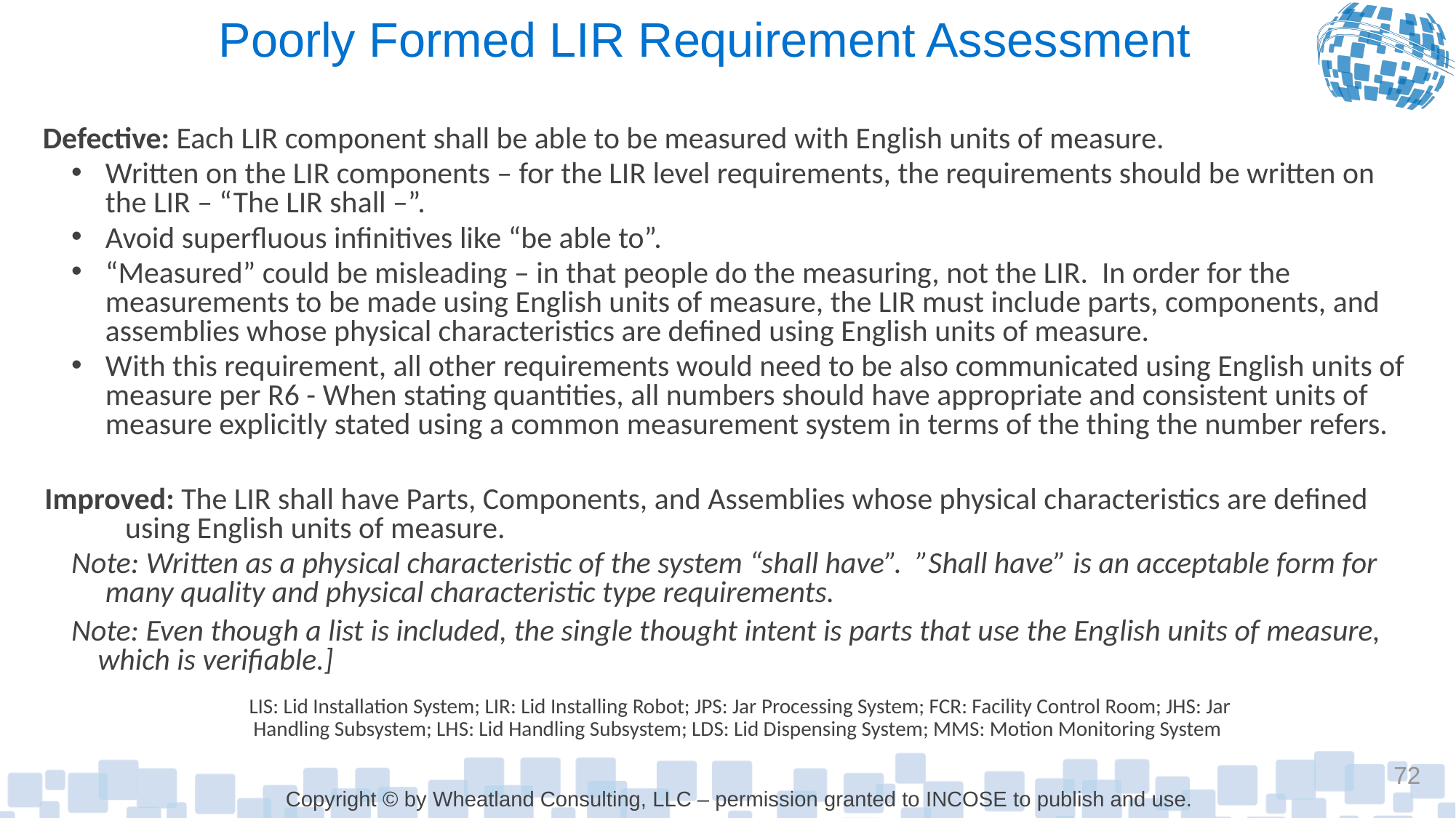

# Poorly Formed LIR Requirement Assessment
Defective: Each LIR component shall be able to be measured with English units of measure.
Written on the LIR components – for the LIR level requirements, the requirements should be written on the LIR – “The LIR shall –”.
Avoid superfluous infinitives like “be able to”.
“Measured” could be misleading – in that people do the measuring, not the LIR.  In order for the measurements to be made using English units of measure, the LIR must include parts, components, and assemblies whose physical characteristics are defined using English units of measure.
With this requirement, all other requirements would need to be also communicated using English units of measure per R6 - When stating quantities, all numbers should have appropriate and consistent units of measure explicitly stated using a common measurement system in terms of the thing the number refers.

Improved: The LIR shall have Parts, Components, and Assemblies whose physical characteristics are defined using English units of measure.
Note: Written as a physical characteristic of the system “shall have”.  ”Shall have” is an acceptable form for many quality and physical characteristic type requirements.
Note: Even though a list is included, the single thought intent is parts that use the English units of measure, which is verifiable.]

LIS: Lid Installation System; LIR: Lid Installing Robot; JPS: Jar Processing System; FCR: Facility Control Room; JHS: Jar Handling Subsystem; LHS: Lid Handling Subsystem; LDS: Lid Dispensing System; MMS: Motion Monitoring System
72
Copyright © by Wheatland Consulting, LLC – permission granted to INCOSE to publish and use.